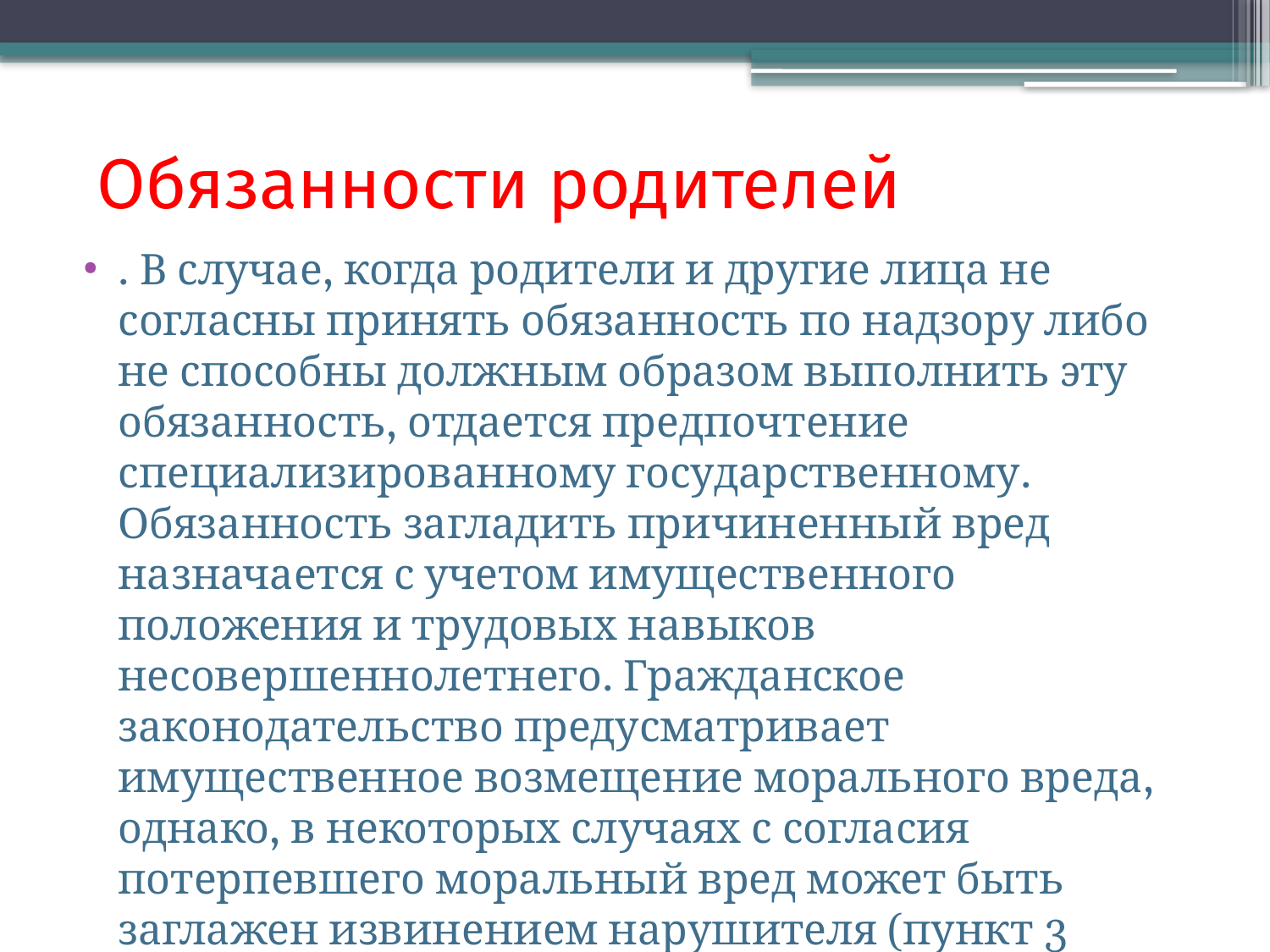

# Обязанности родителей
. В случае, когда родители и другие лица не согласны принять обязанность по надзору либо не способны должным образом выполнить эту обязанность, отдается предпочтение специализированному государственному.
Обязанность загладить причиненный вред назначается с учетом имущественного положения и трудовых навыков несовершеннолетнего. Гражданское законодательство предусматривает имущественное возмещение морального вреда, однако, в некоторых случаях с согласия потерпевшего моральный вред может быть заглажен извинением нарушителя (пункт 3 статьи 83 УК РК).